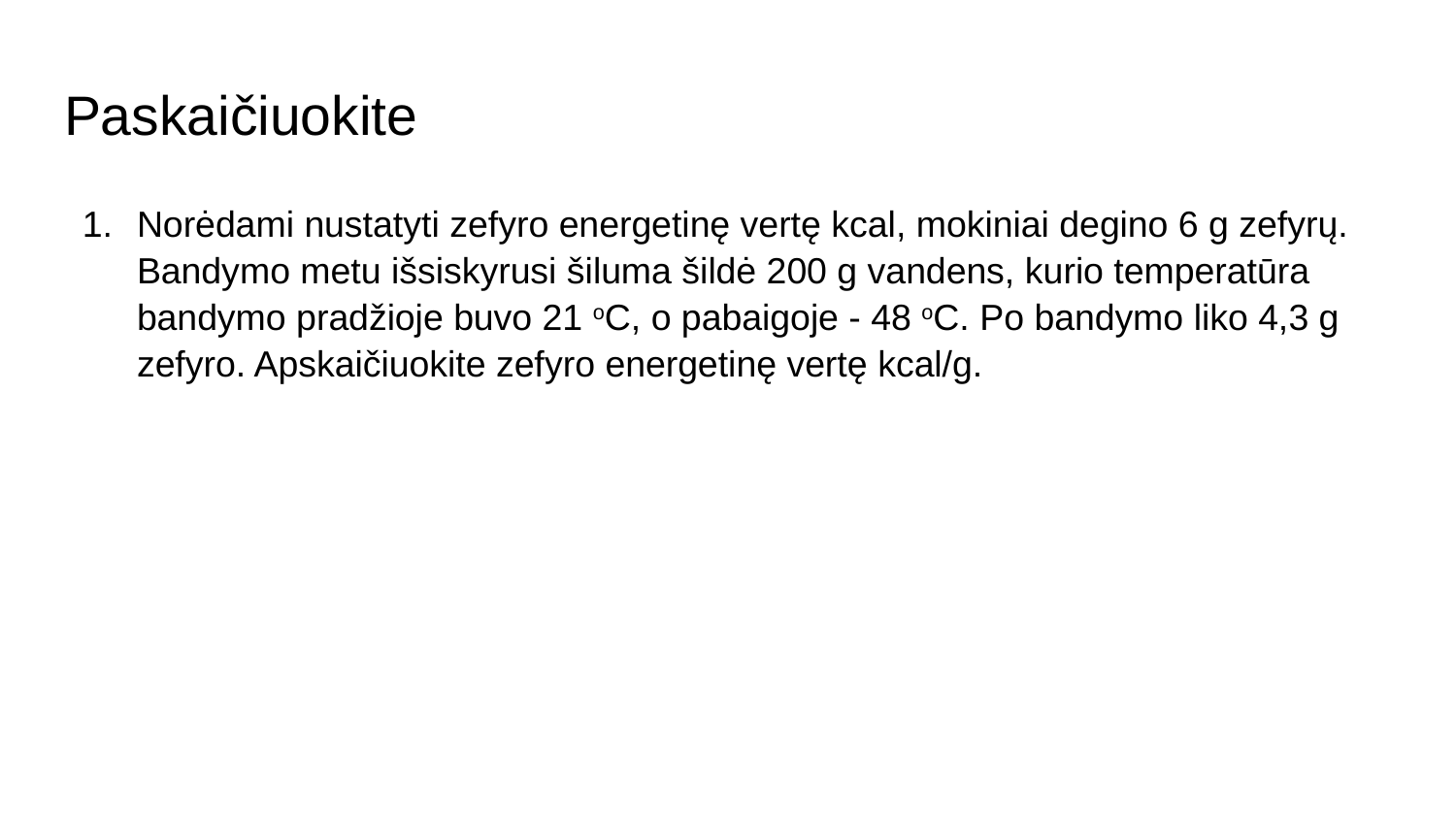

# Paskaičiuokite
Norėdami nustatyti zefyro energetinę vertę kcal, mokiniai degino 6 g zefyrų. Bandymo metu išsiskyrusi šiluma šildė 200 g vandens, kurio temperatūra bandymo pradžioje buvo 21 oC, o pabaigoje - 48 oC. Po bandymo liko 4,3 g zefyro. Apskaičiuokite zefyro energetinę vertę kcal/g.